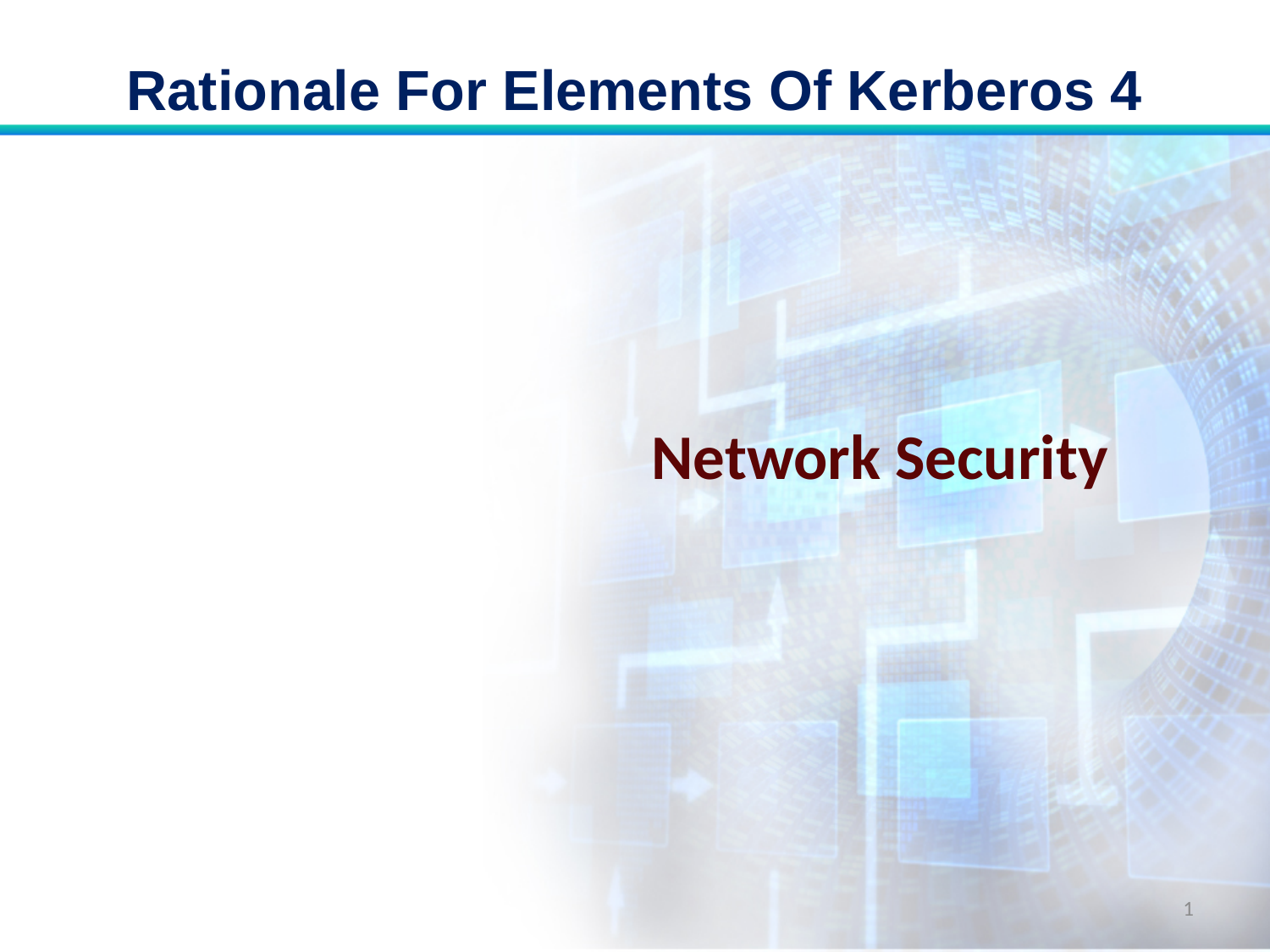

# Rationale For Elements Of Kerberos 4
Network Security
1